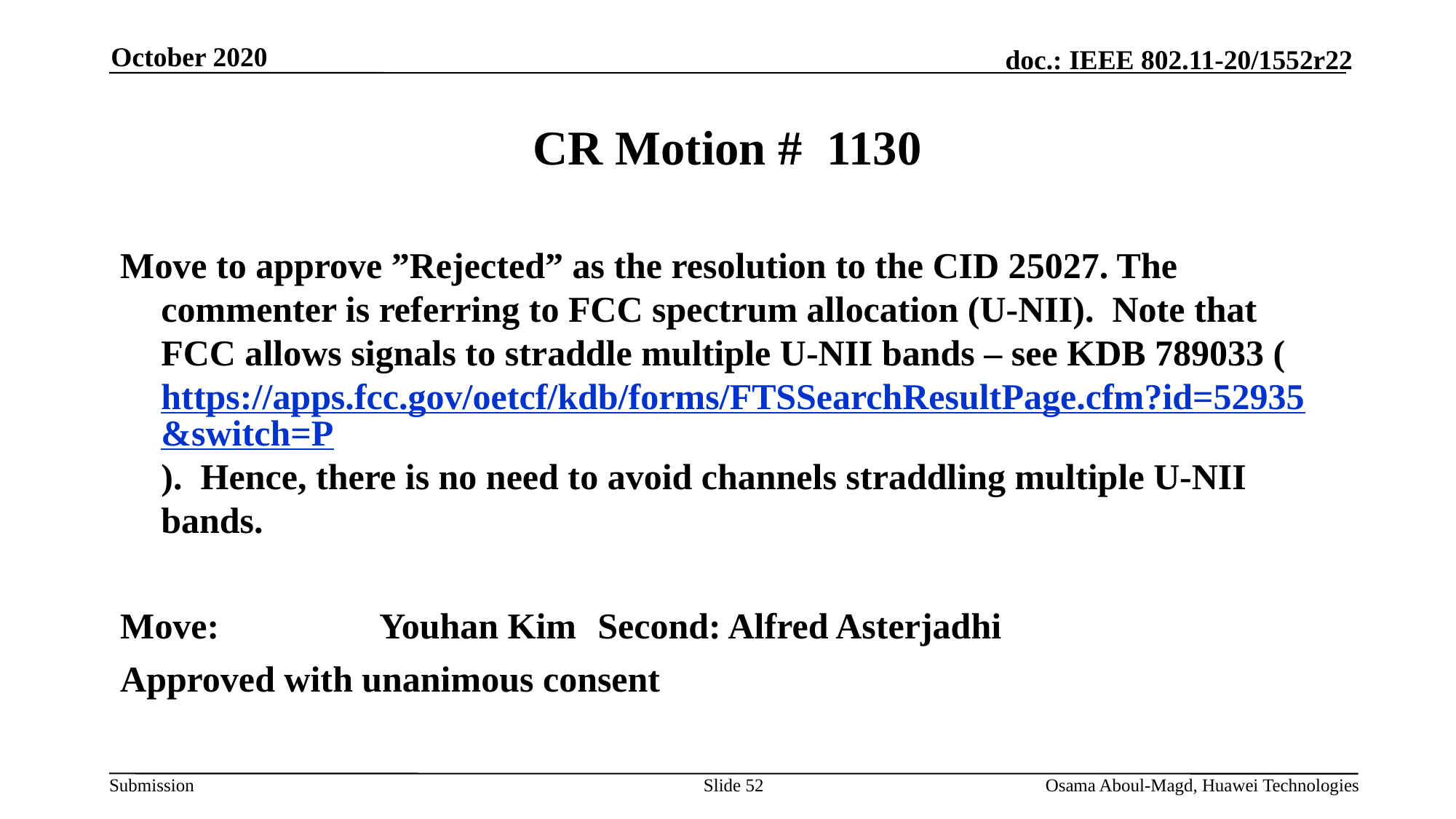

October 2020
# CR Motion #  1130
Move to approve ”Rejected” as the resolution to the CID 25027. The commenter is referring to FCC spectrum allocation (U-NII).  Note that FCC allows signals to straddle multiple U-NII bands – see KDB 789033 (https://apps.fcc.gov/oetcf/kdb/forms/FTSSearchResultPage.cfm?id=52935&switch=P).  Hence, there is no need to avoid channels straddling multiple U-NII bands.

Move:		Youhan Kim	Second: Alfred Asterjadhi
Approved with unanimous consent
Slide 52
Osama Aboul-Magd, Huawei Technologies